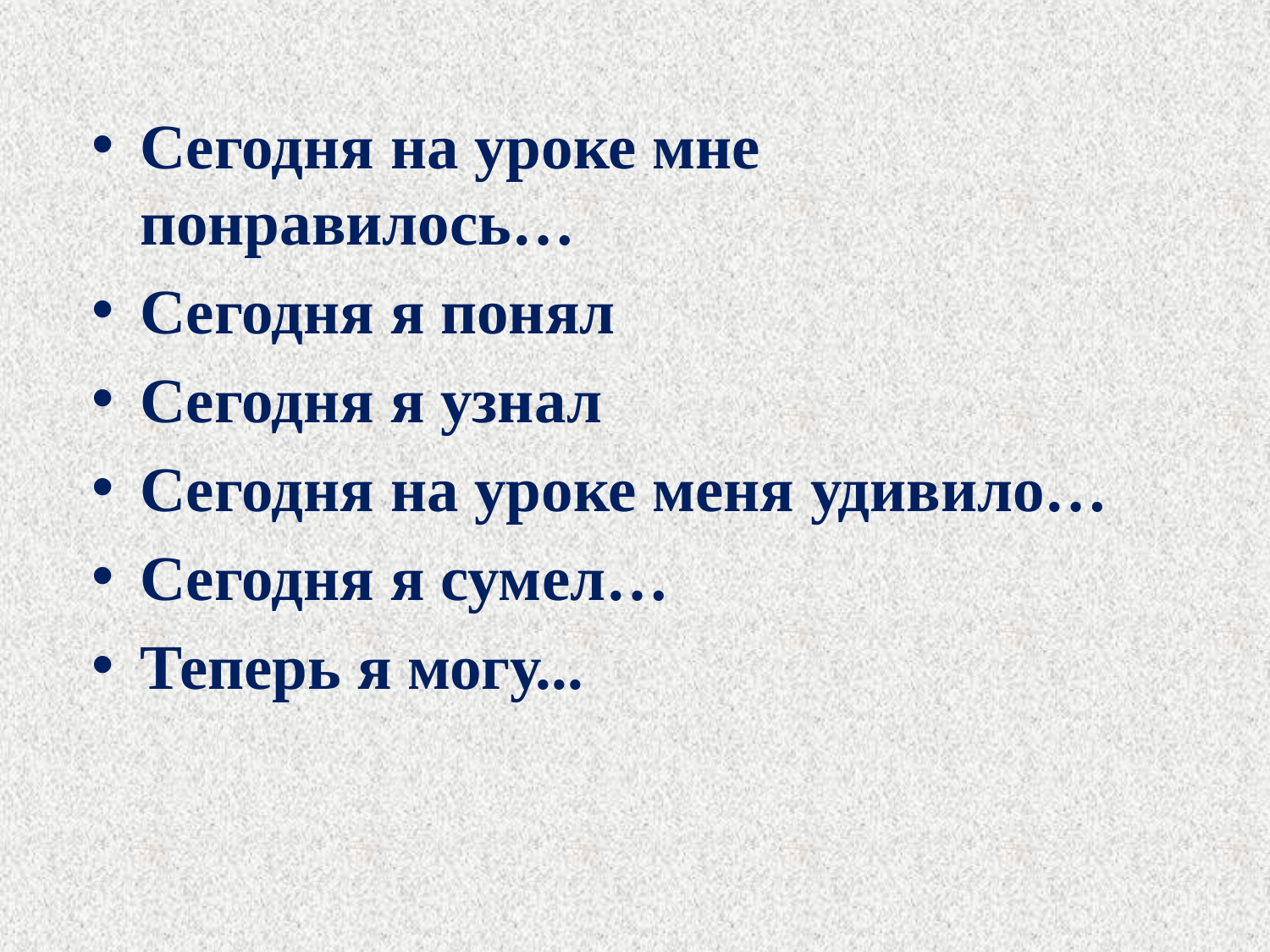

Сегодня на уроке мне понравилось…
Сегодня я понял
Сегодня я узнал
Сегодня на уроке меня удивило…
Сегодня я сумел…
Теперь я могу...